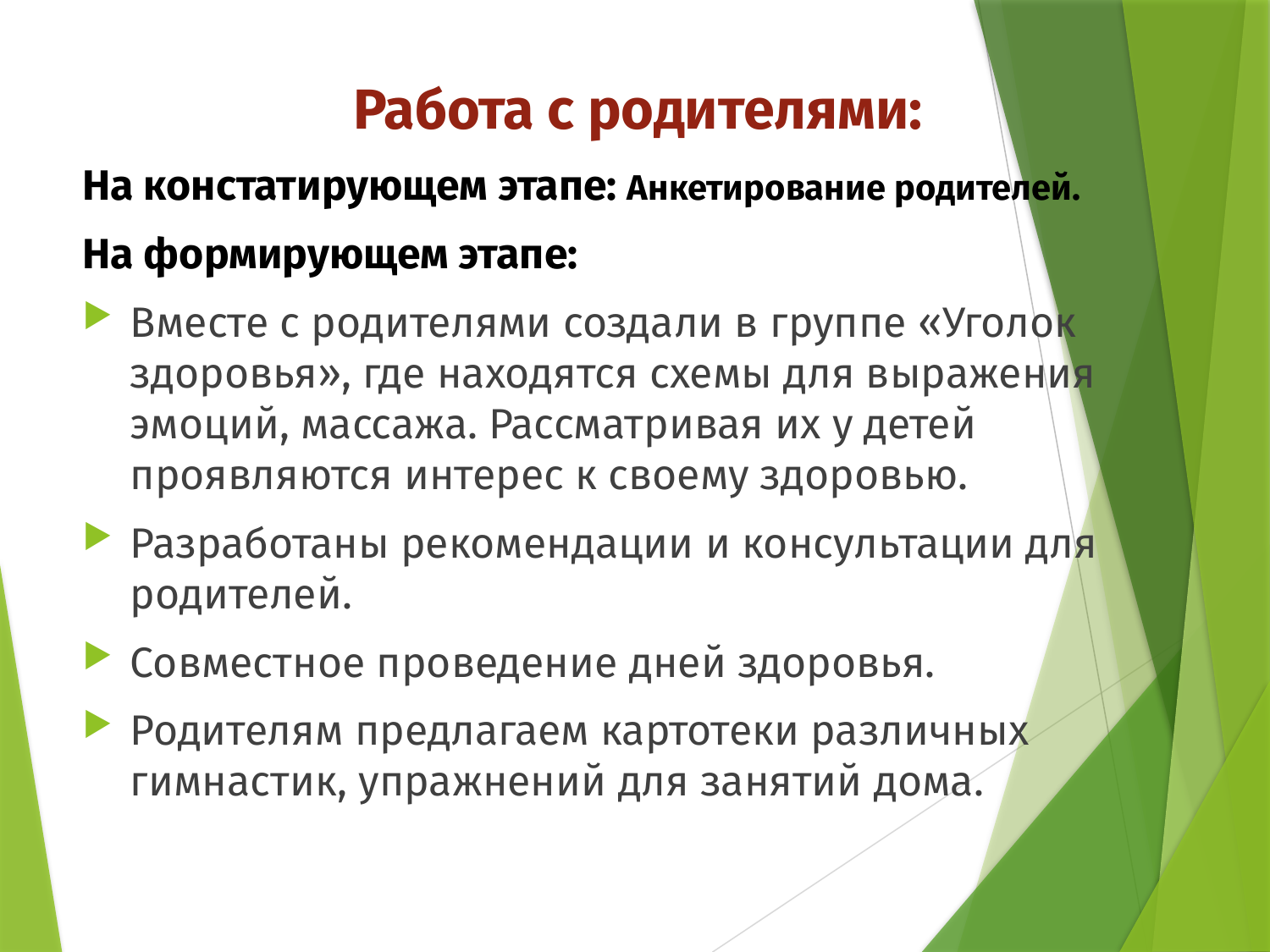

Работа с родителями:
На констатирующем этапе: Анкетирование родителей.
На формирующем этапе:
Вместе с родителями создали в группе «Уголок здоровья», где находятся схемы для выражения эмоций, массажа. Рассматривая их у детей проявляются интерес к своему здоровью.
Разработаны рекомендации и консультации для родителей.
Совместное проведение дней здоровья.
Родителям предлагаем картотеки различных гимнастик, упражнений для занятий дома.